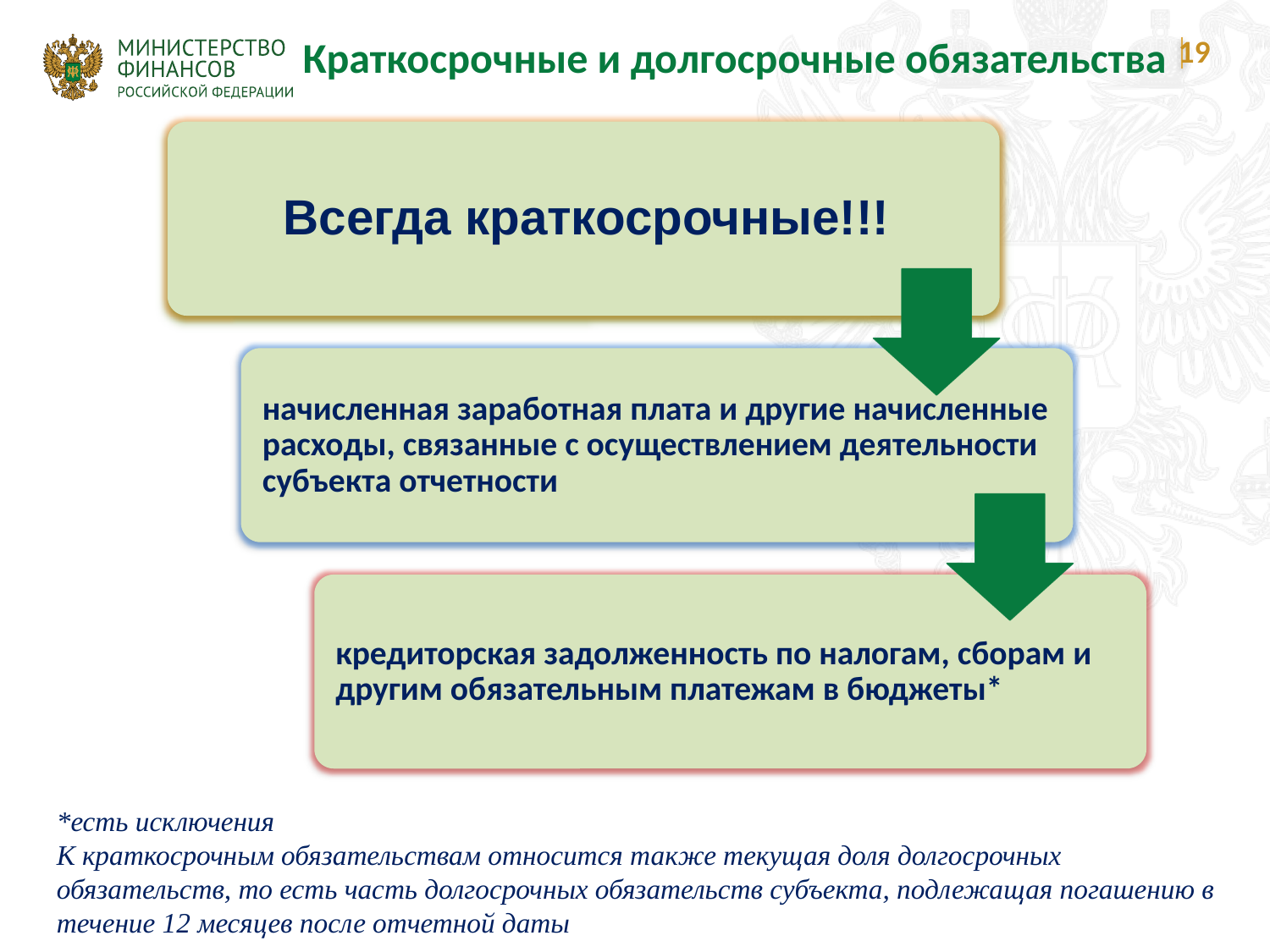

Краткосрочные и долгосрочные обязательства
19
Всегда краткосрочные!!!
начисленная заработная плата и другие начисленные расходы, связанные с осуществлением деятельности субъекта отчетности
кредиторская задолженность по налогам, сборам и другим обязательным платежам в бюджеты*

*есть исключения
К краткосрочным обязательствам относится также текущая доля долгосрочных обязательств, то есть часть долгосрочных обязательств субъекта, подлежащая погашению в течение 12 месяцев после отчетной даты